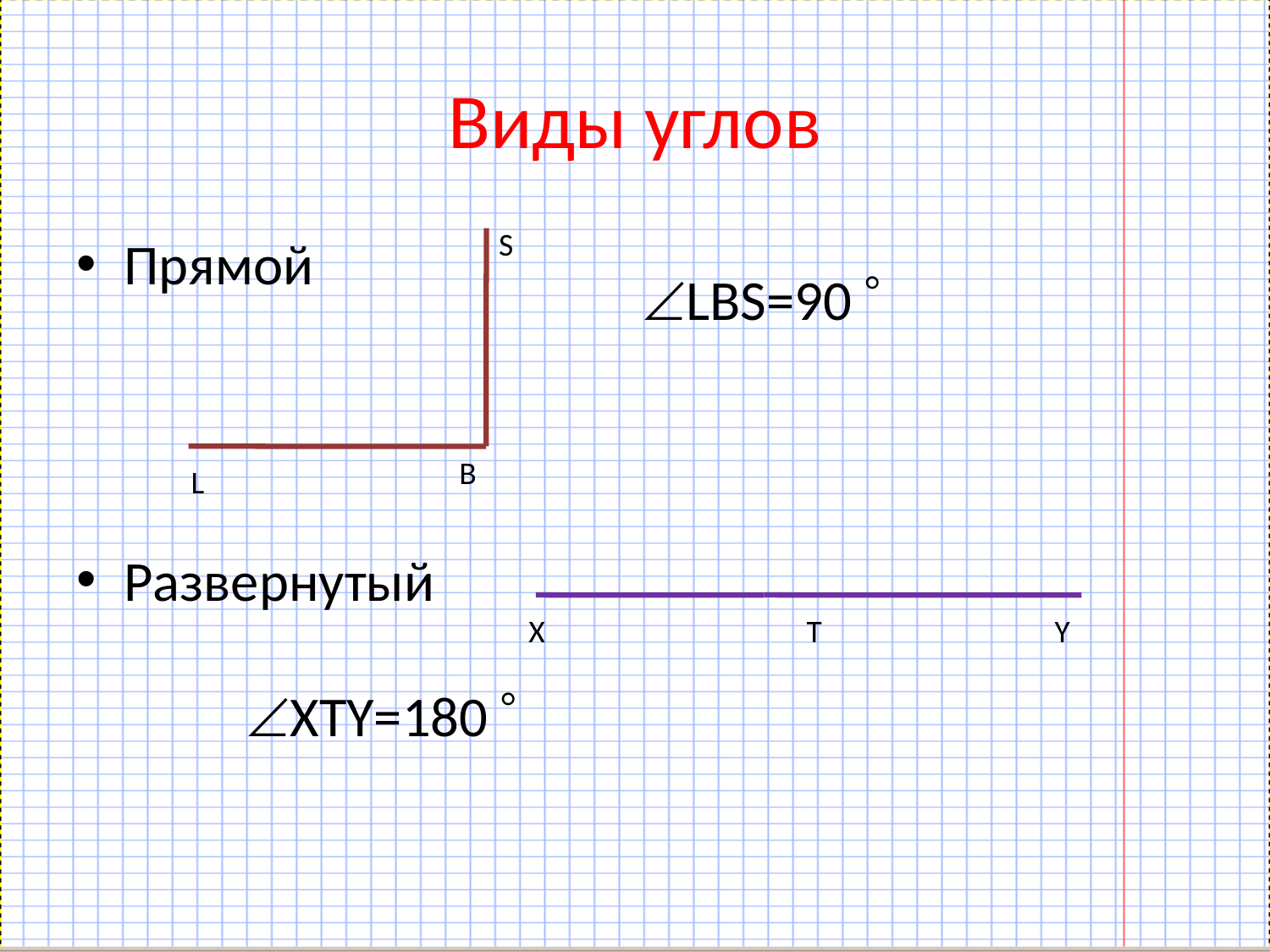

# Виды углов
S
Прямой

Развернутый
∠LBS=90 °
B
L
X
T
Y
∠XTY=180 °